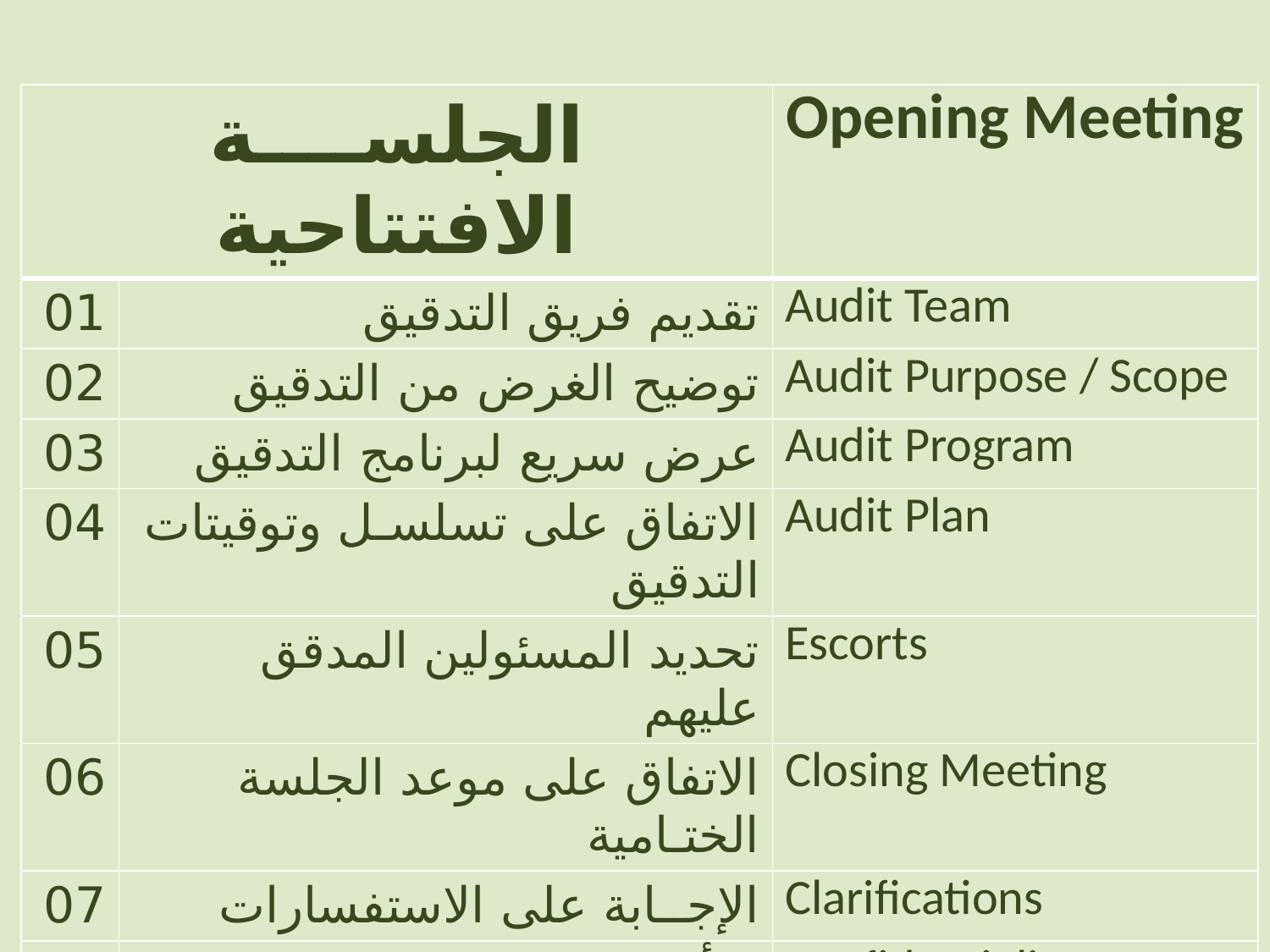

| الجلســــة الافتتاحية |  | Opening Meeting |
| --- | --- | --- |
| 01 | تقديم فريق التدقيق | Audit Team |
| 02 | توضيح الغرض من التدقيق | Audit Purpose / Scope |
| 03 | عرض سريع لبرنامج التدقيق | Audit Program |
| 04 | الاتفاق على تسلسـل وتوقيتات التدقيق | Audit Plan |
| 05 | تحديد المسئولين المدقق عليهم | Escorts |
| 06 | الاتفاق على موعد الجلسة الختـامية | Closing Meeting |
| 07 | الإجــابة على الاستفسارات | Clarifications |
| 08 | التأكيـد على سـرية المعلومات والبيانات | Confidentiality |
| 09 | الإشـارة إلى أن المراجعـة سـتتم بنظـام العينـات | Sampling |